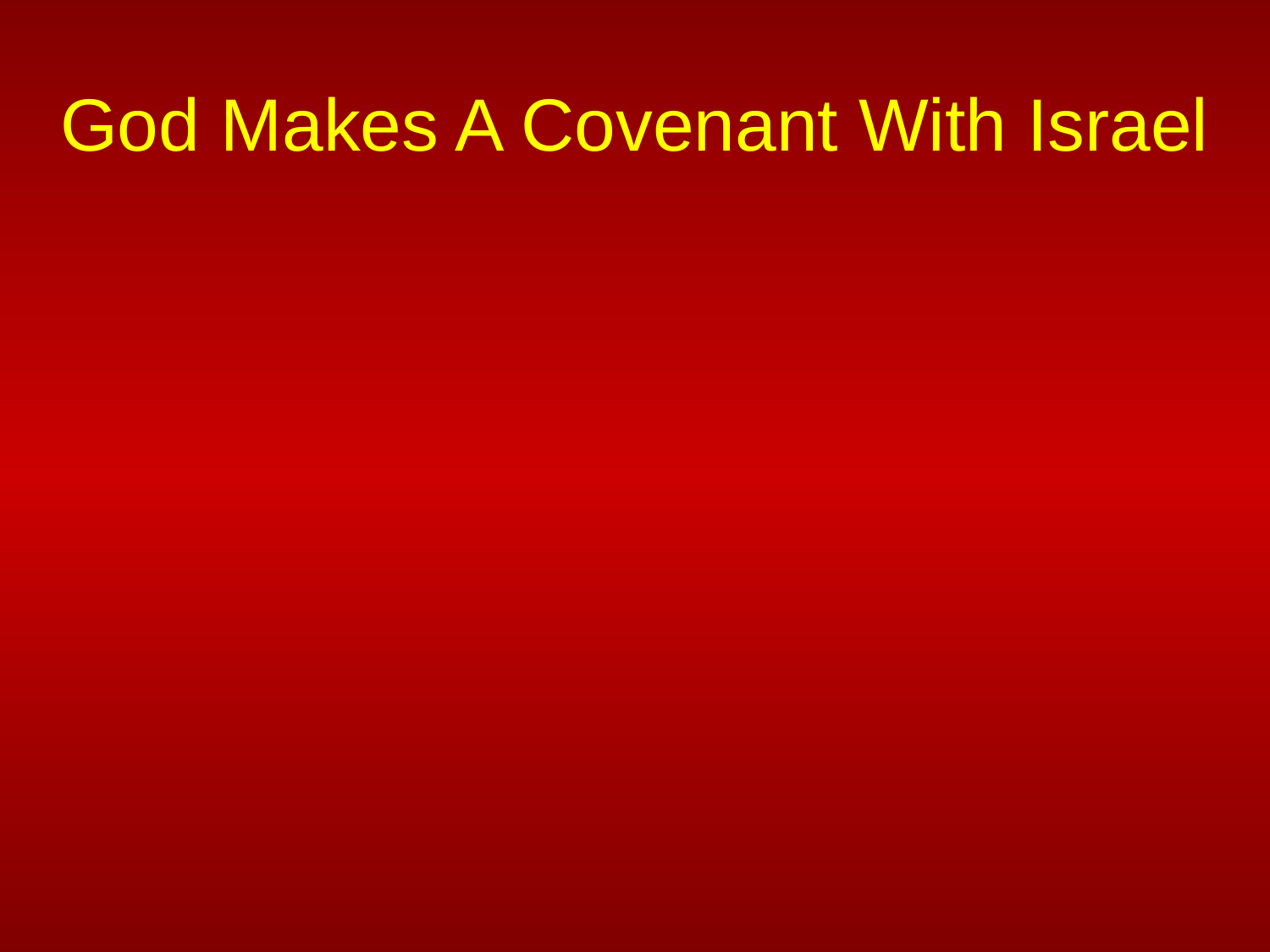

# God Makes A Covenant With Israel